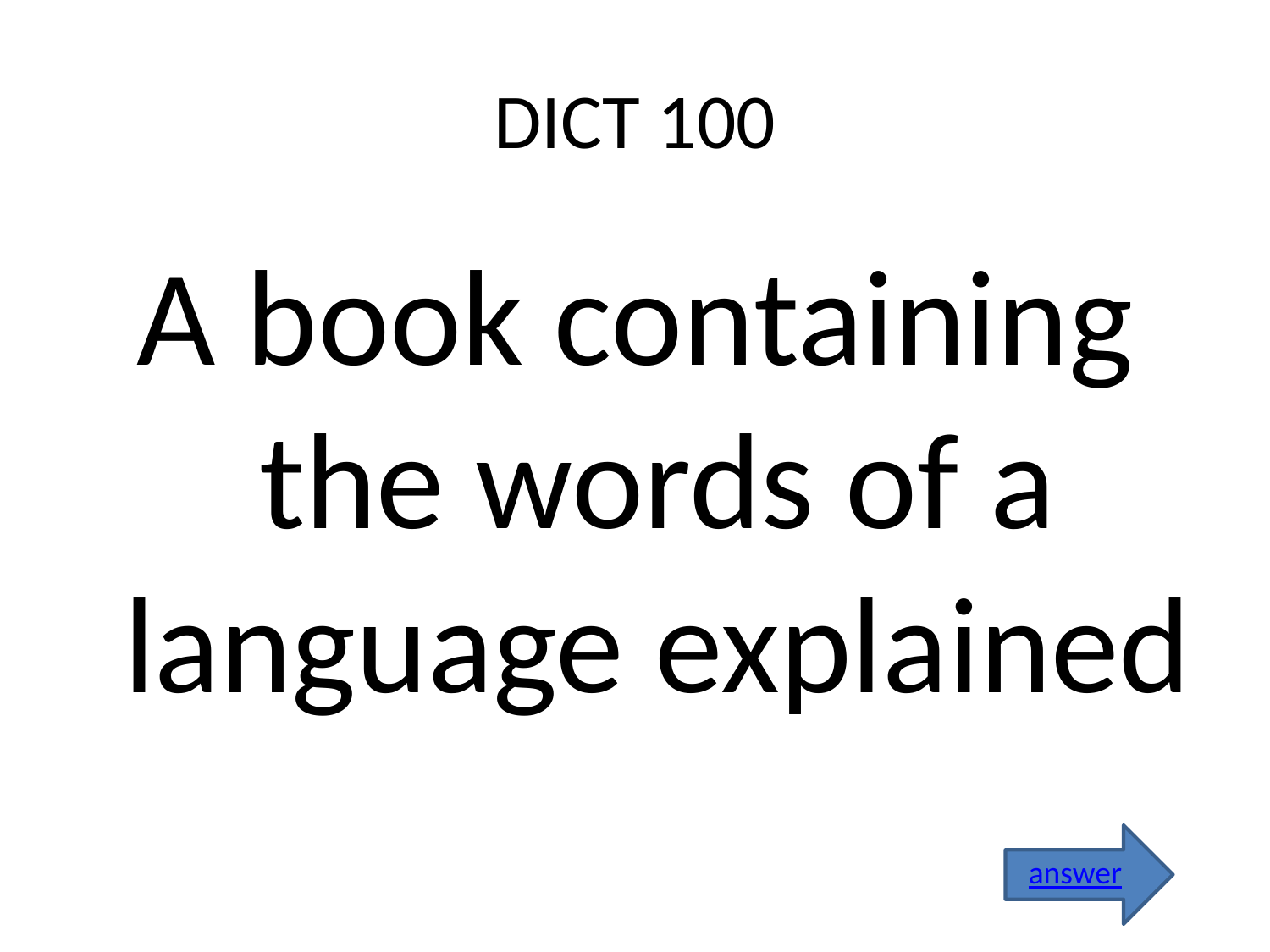

# DICT 100
A book containing the words of a language explained

answer